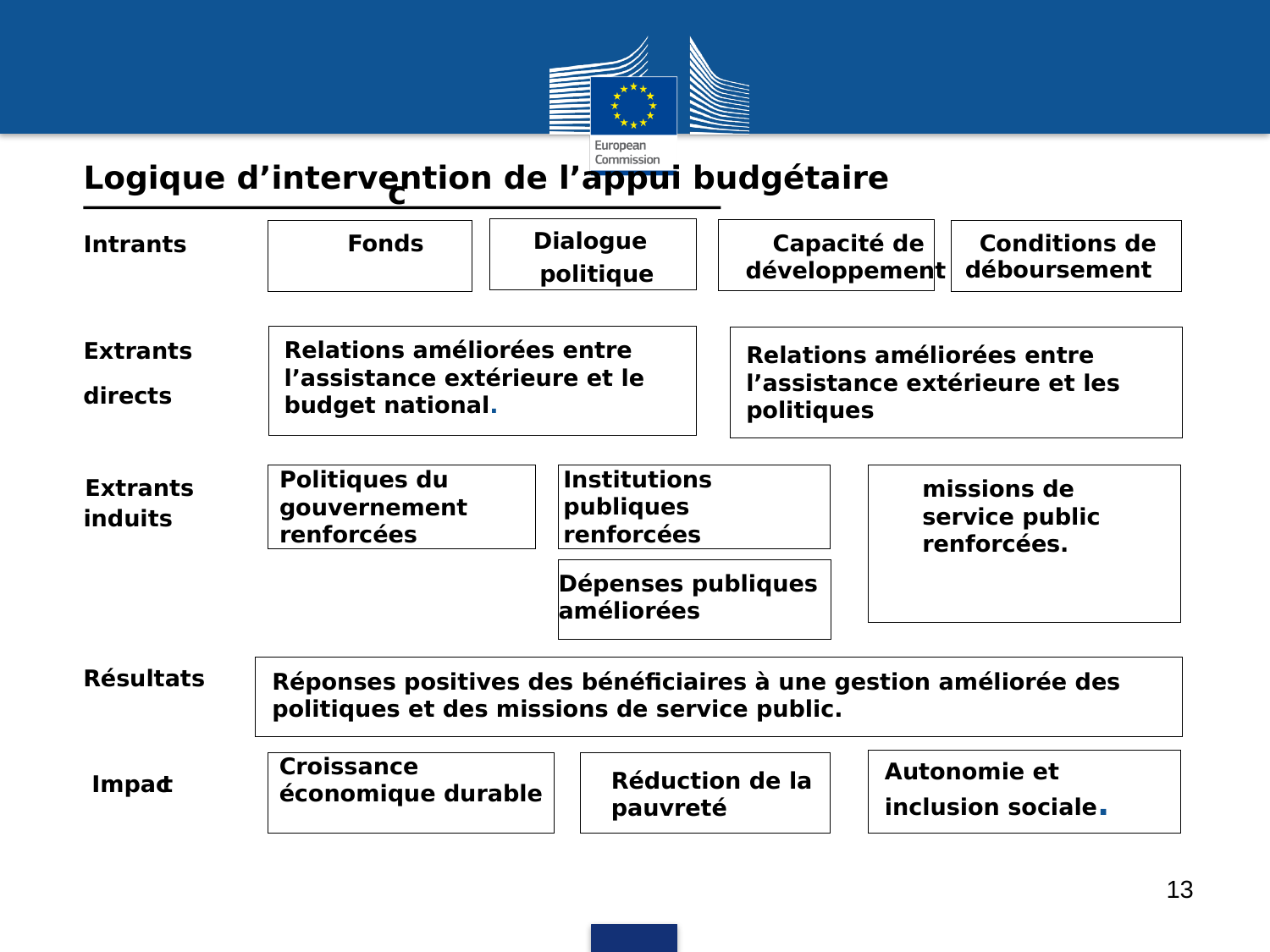

#
Logique d’intervention de l’appui budgétaire
c

Dialogue

Fonds

Capacité de
Conditions de
Intrants

déboursement
développement

politique

Relations améliorées entre l’assistance extérieure et le budget national.
Extrants

Relations améliorées entre l’assistance extérieure et les politiques

directs

Institutions publiques renforcées

Politiques du gouvernement  renforcées
Extrants

missions de service public renforcées.

induits

Dépenses publiques améliorées

Résultats

Réponses positives des bénéficiaires à une gestion améliorée des politiques et des missions de service public.

Croissance économique durable

Autonomie et inclusion sociale.
Réduction de la pauvreté
Impac
t

13